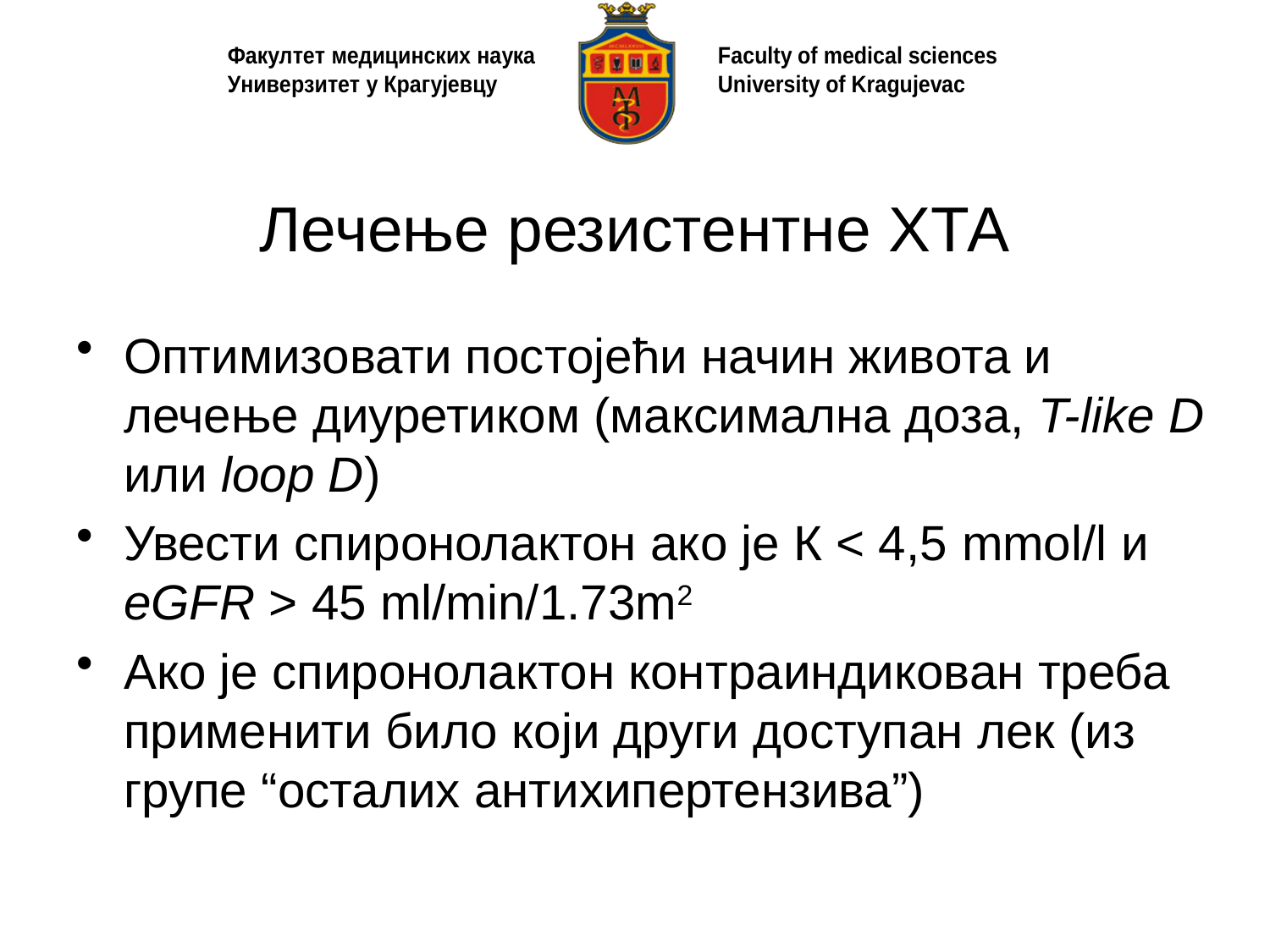

# Лечење резистентне ХТА
Оптимизовати постојећи начин живота и лечење диуретиком (максимална доза, T-like D или loop D)
Увести спиронолактон ако је К < 4,5 mmol/l и eGFR > 45 ml/min/1.73m2
Ако је спиронолактон контраиндикован треба применити било који други доступан лек (из групе “осталих антихипертензива”)